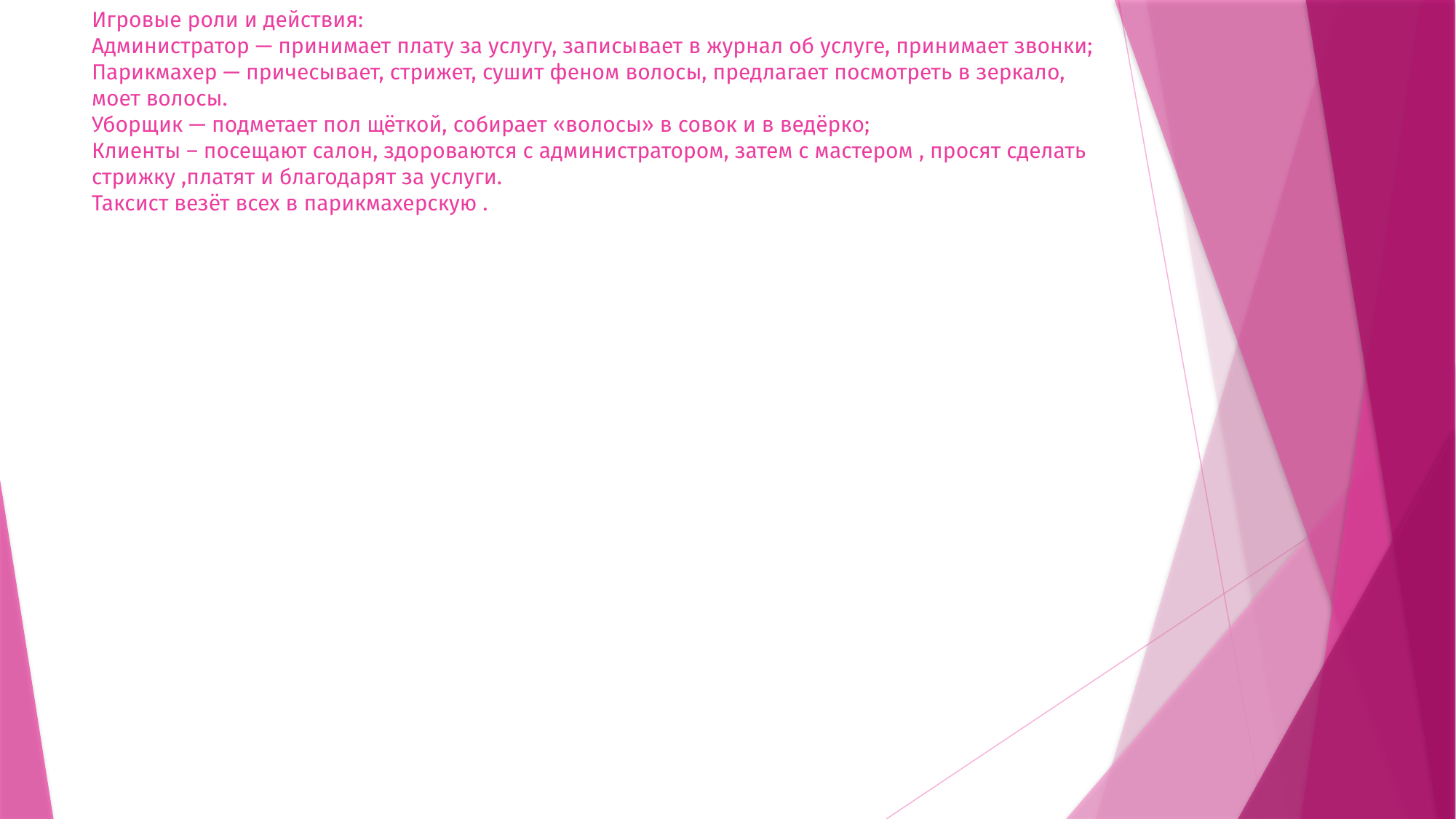

# Игровые роли и действия: Администратор — принимает плату за услугу, записывает в журнал об услуге, принимает звонки; Парикмахер — причесывает, стрижет, сушит феном волосы, предлагает посмотреть в зеркало, моет волосы. Уборщик — подметает пол щёткой, собирает «волосы» в совок и в ведёрко; Клиенты – посещают салон, здороваются с администратором, затем с мастером , просят сделать стрижку ,платят и благодарят за услуги. Таксист везёт всех в парикмахерскую .